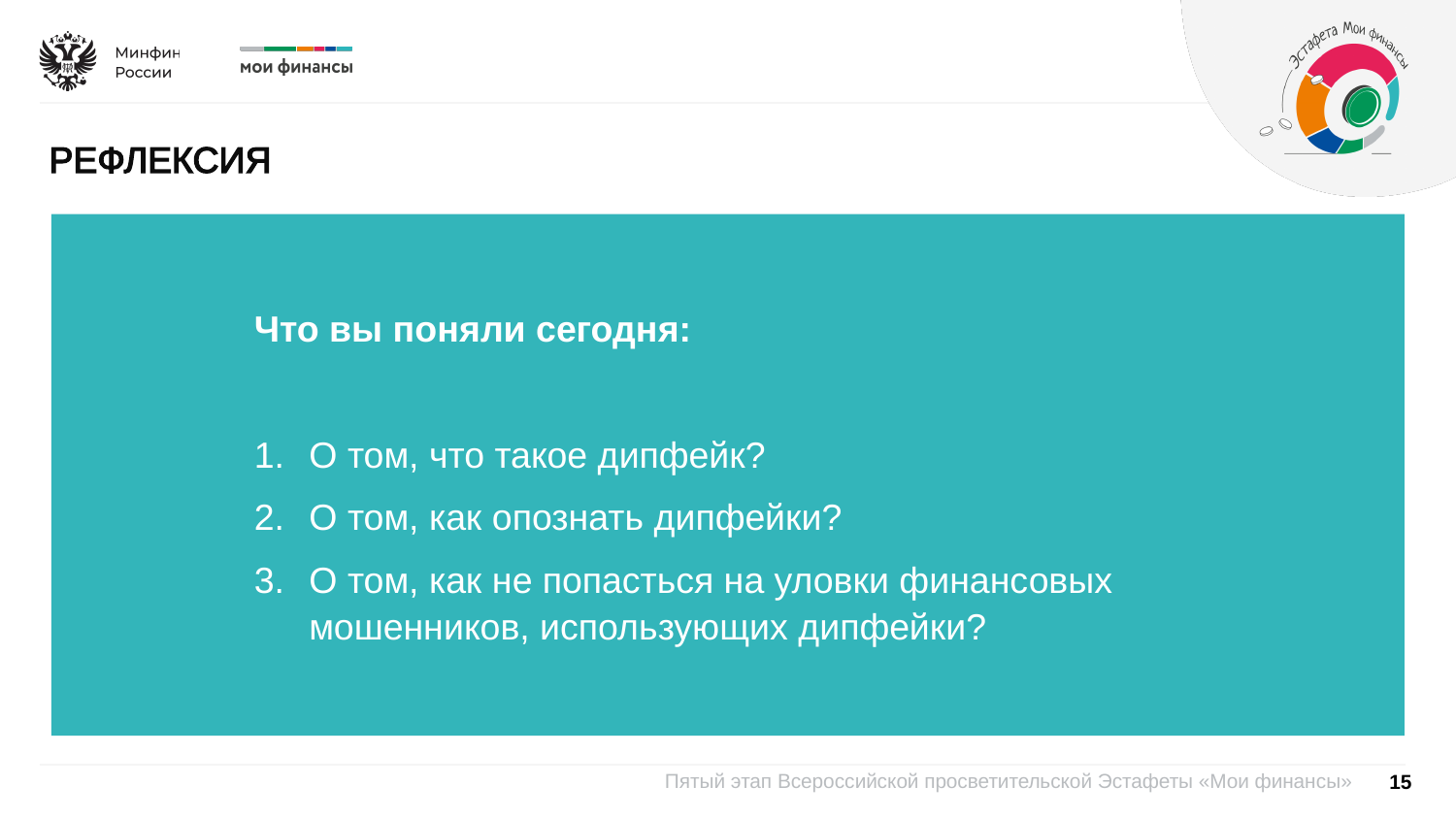

РЕФЛЕКСИЯ

Что вы поняли сегодня:

О том, что такое дипфейк?
О том, как опознать дипфейки?
О том, как не попасться на уловки финансовых мошенников, использующих дипфейки?
15